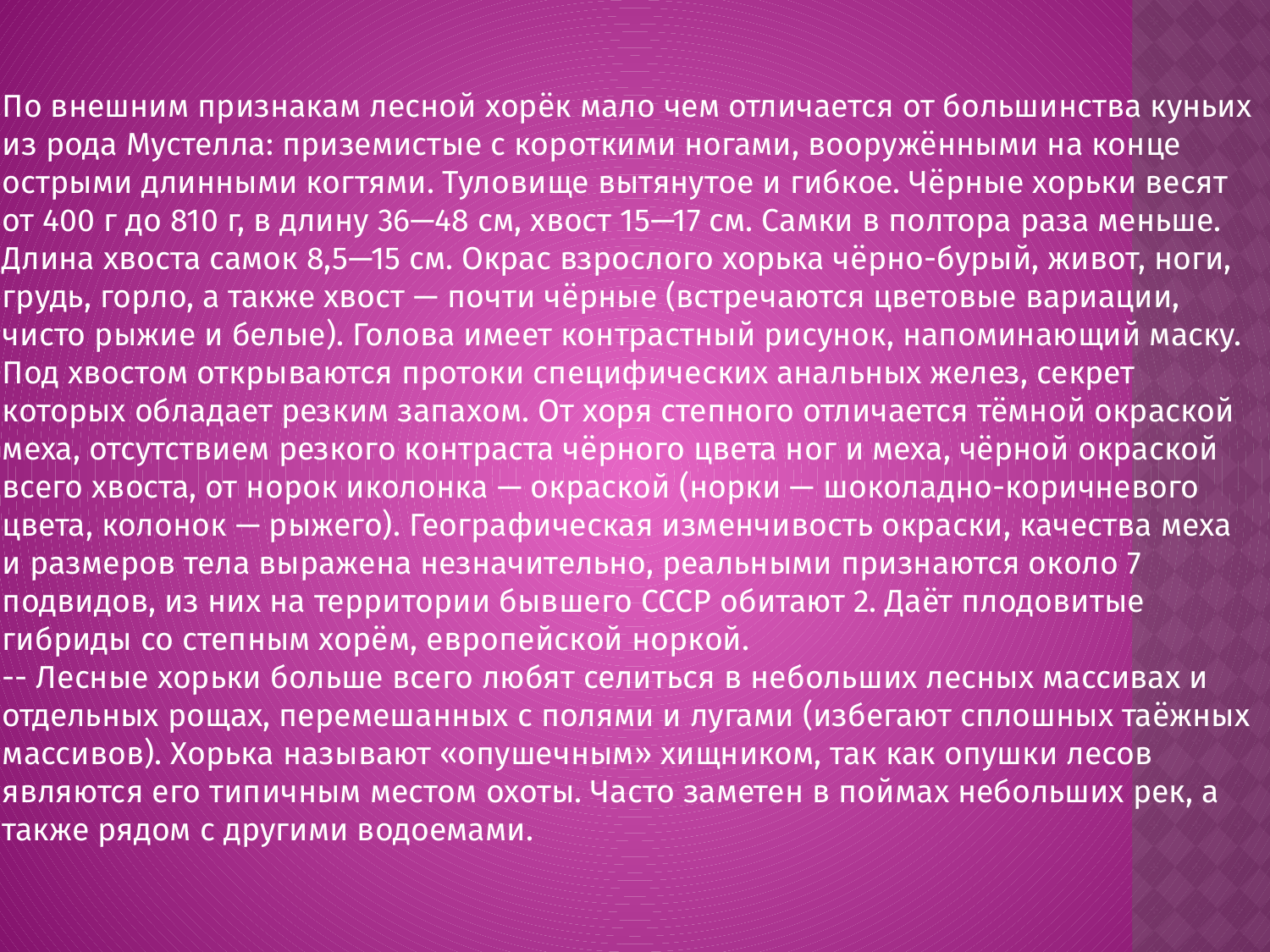

По внешним признакам лесной хорёк мало чем отличается от большинства куньих из рода Мустелла: приземистые с короткими ногами, вооружёнными на конце острыми длинными когтями. Туловище вытянутое и гибкое. Чёрные хорьки весят от 400 г до 810 г, в длину 36—48 см, хвост 15—17 см. Самки в полтора раза меньше. Длина хвоста самок 8,5—15 см. Окрас взрослого хорька чёрно-бурый, живот, ноги, грудь, горло, а также хвост — почти чёрные (встречаются цветовые вариации, чисто рыжие и белые). Голова имеет контрастный рисунок, напоминающий маску. Под хвостом открываются протоки специфических анальных желез, секрет которых обладает резким запахом. От хоря степного отличается тёмной окраской меха, отсутствием резкого контраста чёрного цвета ног и меха, чёрной окраской всего хвоста, от норок иколонка — окраской (норки — шоколадно-коричневого цвета, колонок — рыжего). Географическая изменчивость окраски, качества меха и размеров тела выражена незначительно, реальными признаются около 7 подвидов, из них на территории бывшего СССР обитают 2. Даёт плодовитые гибриды со степным хорём, европейской норкой. 
-- Лесные хорьки больше всего любят селиться в небольших лесных массивах и отдельных рощах, перемешанных с полями и лугами (избегают сплошных таёжных массивов). Хорька называют «опушечным» хищником, так как опушки лесов являются его типичным местом охоты. Часто заметен в поймах небольших рек, а также рядом с другими водоемами.